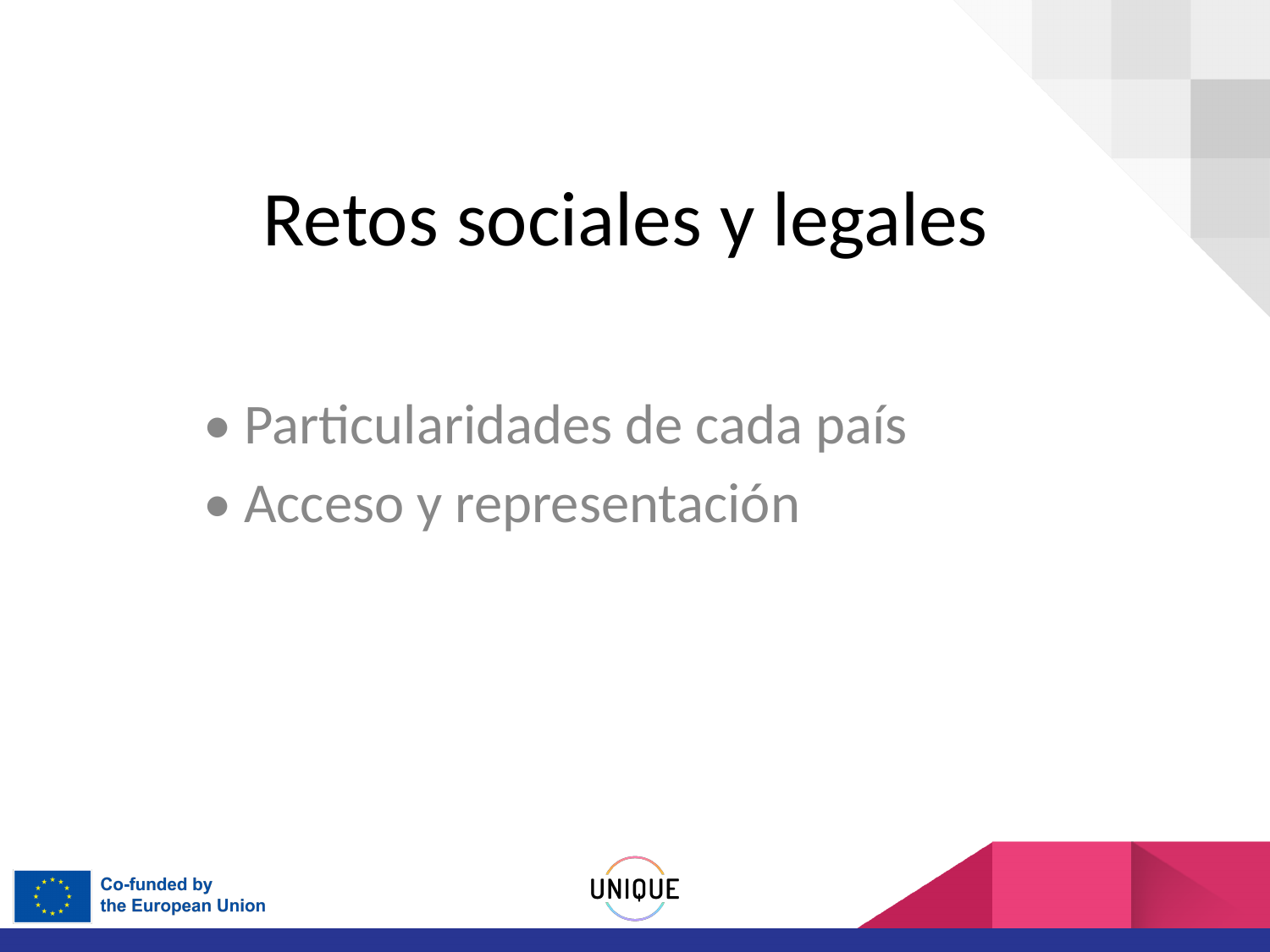

# Retos sociales y legales
• Particularidades de cada país
• Acceso y representación